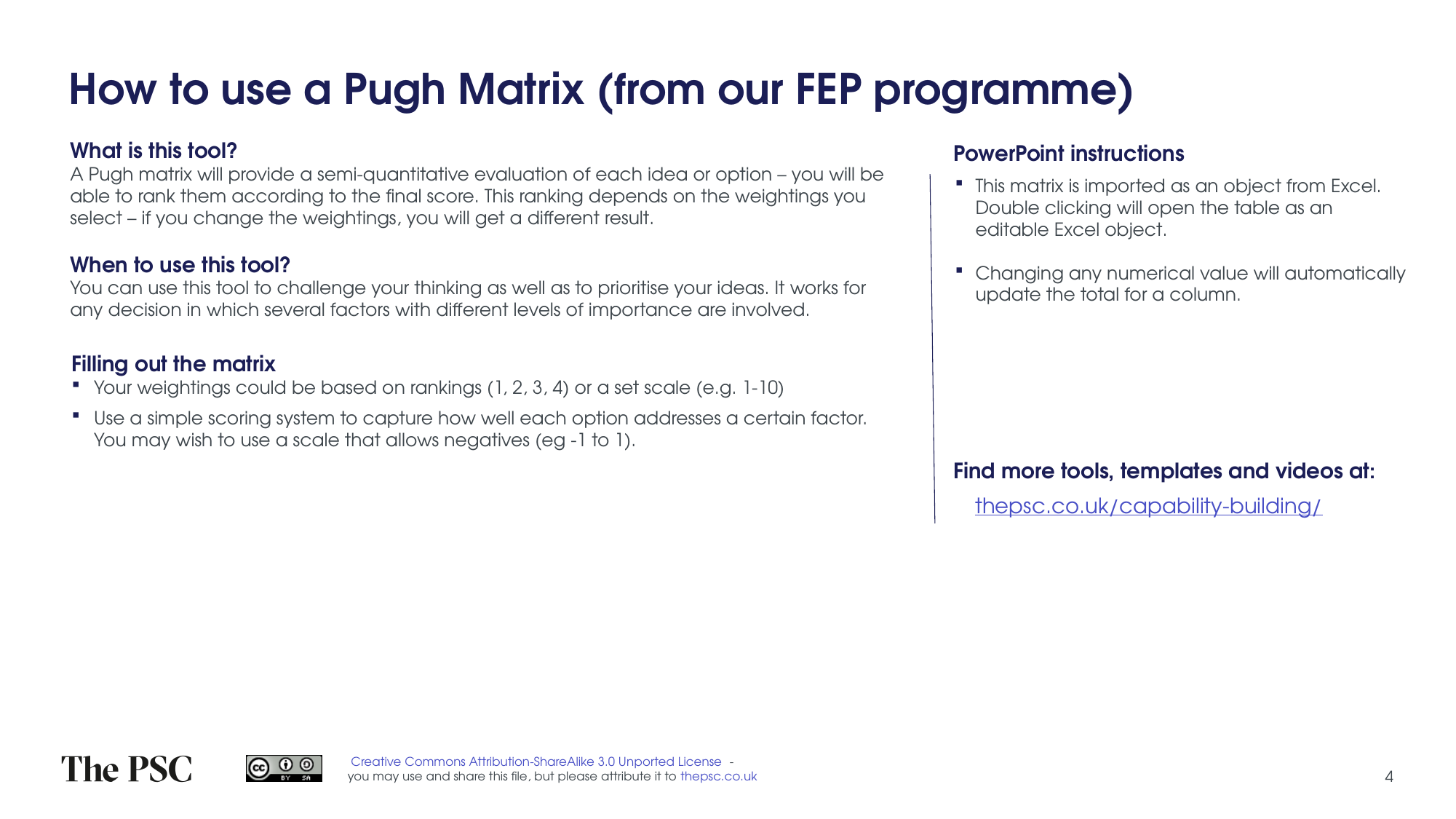

# How to use a Pugh Matrix (from our FEP programme)
What is this tool?
A Pugh matrix will provide a semi-quantitative evaluation of each idea or option – you will be able to rank them according to the final score. This ranking depends on the weightings you select – if you change the weightings, you will get a different result.

PowerPoint instructions
This matrix is imported as an object from Excel. Double clicking will open the table as an editable Excel object.
Changing any numerical value will automatically update the total for a column.
When to use this tool?
You can use this tool to challenge your thinking as well as to prioritise your ideas. It works for any decision in which several factors with different levels of importance are involved.
Filling out the matrix
Your weightings could be based on rankings (1, 2, 3, 4) or a set scale (e.g. 1-10)
Use a simple scoring system to capture how well each option addresses a certain factor. You may wish to use a scale that allows negatives (eg -1 to 1).
Find more tools, templates and videos at:
thepsc.co.uk/capability-building/
4